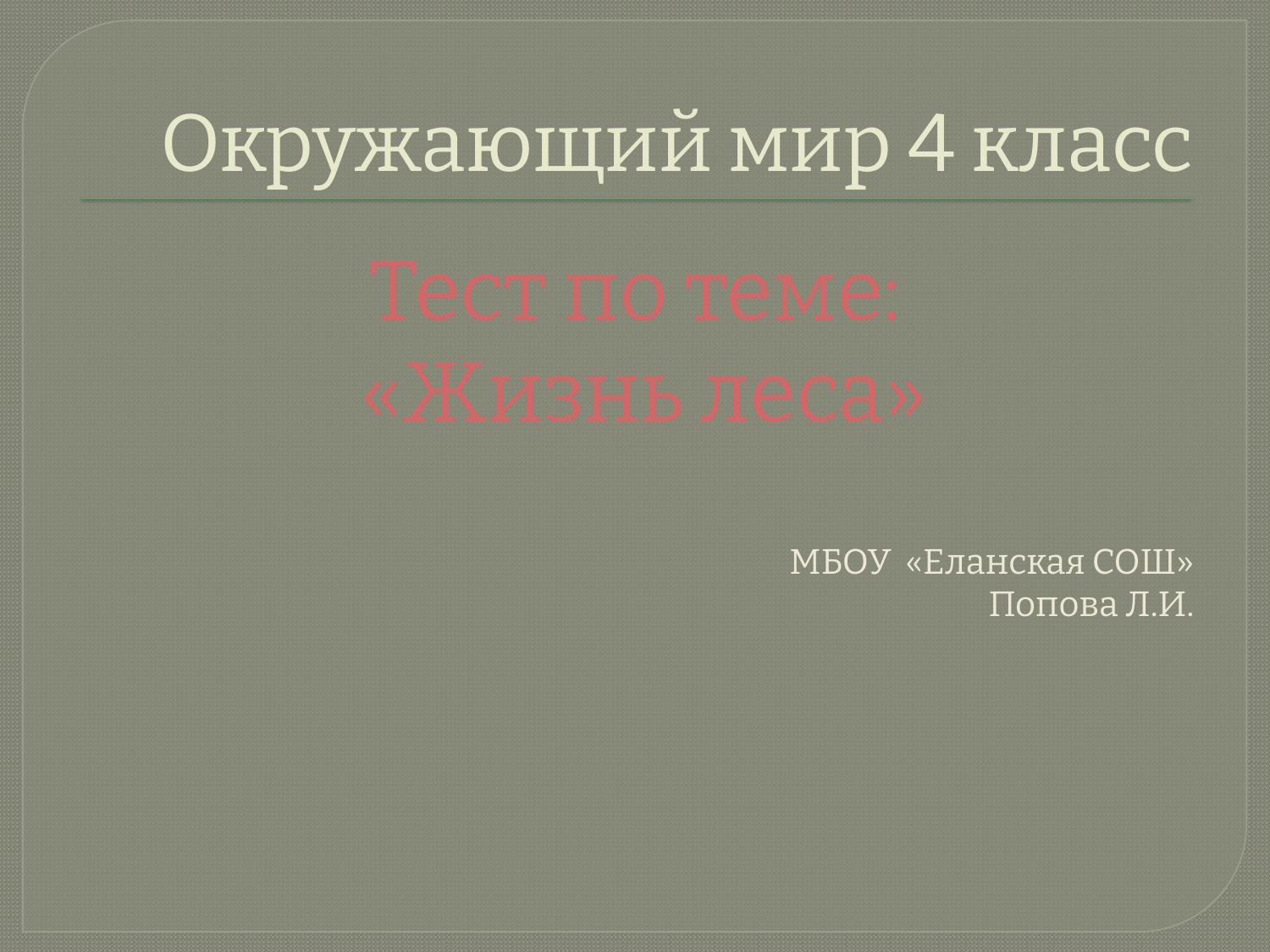

# Окружающий мир 4 класс
Тест по теме:
 «Жизнь леса»

МБОУ  «Еланская СОШ»
Попова Л.И.